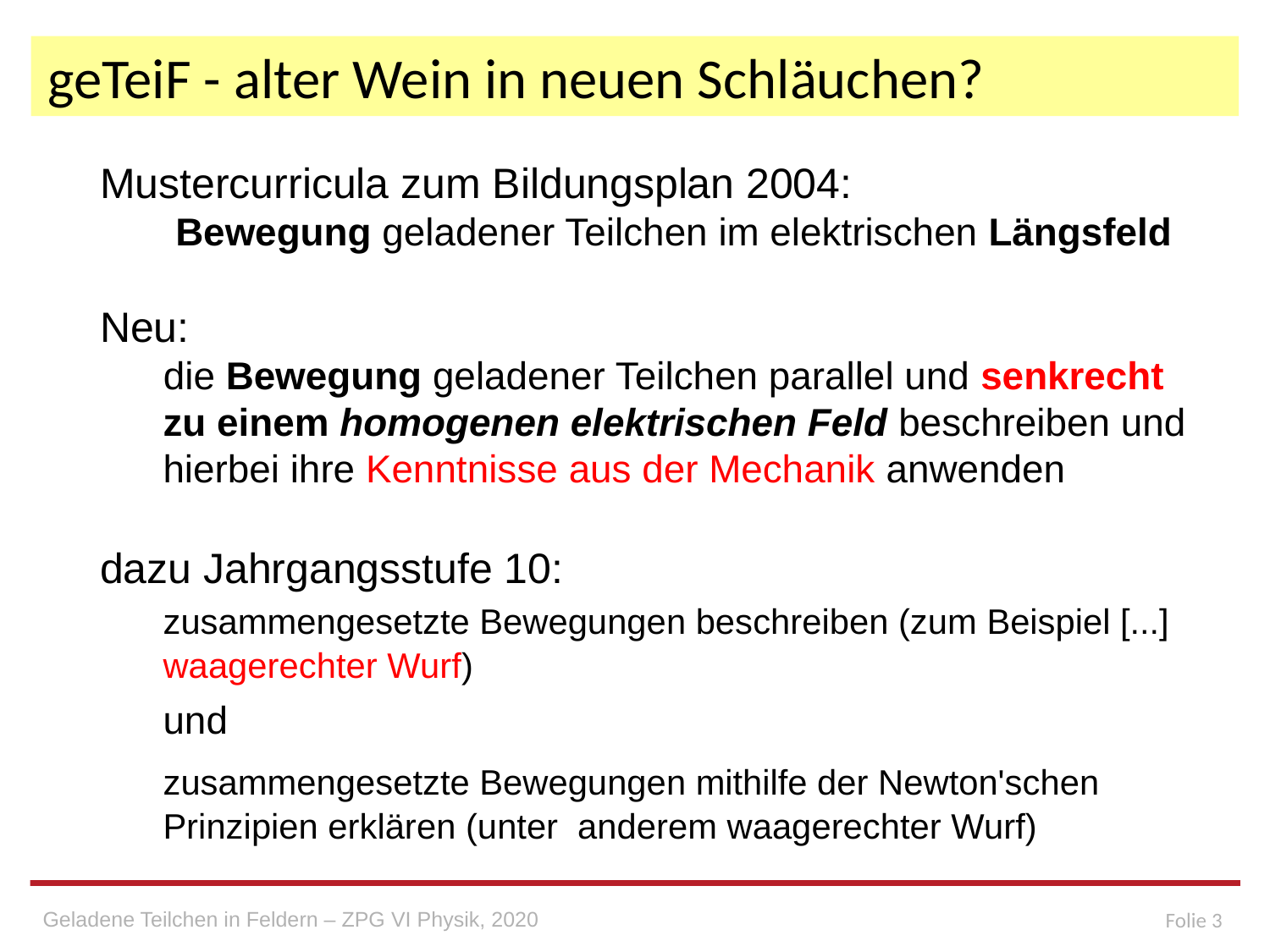

# geTeiF - alter Wein in neuen Schläuchen?
Mustercurricula zum Bildungsplan 2004:
	Bewegung geladener Teilchen im elektrischen Längsfeld

Neu:
die Bewegung geladener Teilchen parallel und senkrecht zu einem homogenen elektrischen Feld beschreiben und hierbei ihre Kenntnisse aus der Mechanik anwenden

dazu Jahrgangsstufe 10:
	zusammengesetzte Bewegungen beschreiben (zum Beispiel [...] waagerechter Wurf)
	und
	zusammengesetzte Bewegungen mithilfe der Newton'schen Prinzipien erklären (unter  anderem waagerechter Wurf)
Geladene Teilchen in Feldern – ZPG VI Physik, 2020
Folie 3